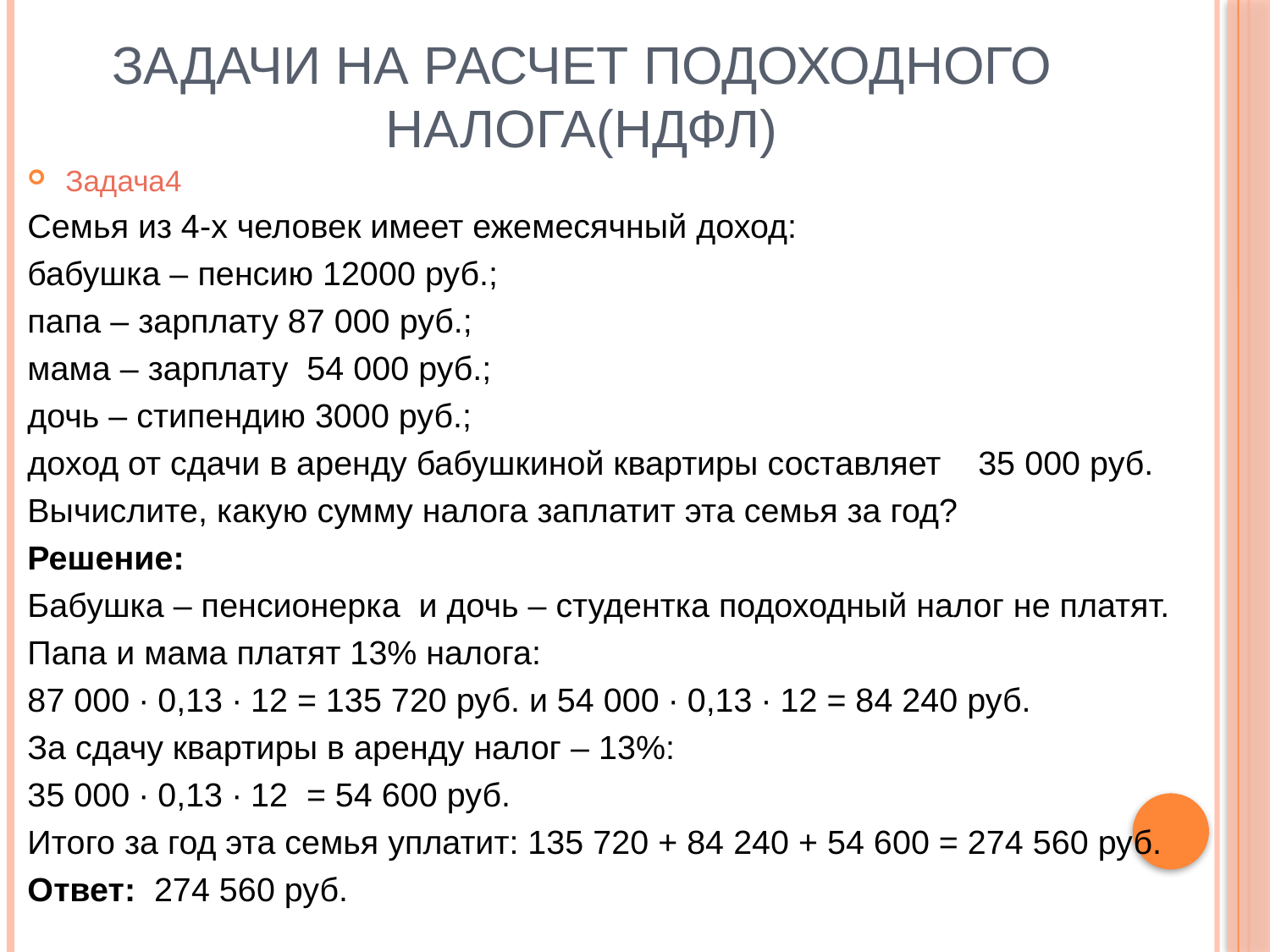

# Задачи на расчет подоходного налога(НДФЛ)
Задача4
Семья из 4-х человек имеет ежемесячный доход:
бабушка – пенсию 12000 руб.;
папа – зарплату 87 000 руб.;
мама – зарплату  54 000 руб.;
дочь – стипендию 3000 руб.;
доход от сдачи в аренду бабушкиной квартиры составляет    35 000 руб.
Вычислите, какую сумму налога заплатит эта семья за год?
Решение:
Бабушка – пенсионерка  и дочь – студентка подоходный налог не платят.
Папа и мама платят 13% налога:
87 000 ∙ 0,13 ∙ 12 = 135 720 руб. и 54 000 ∙ 0,13 ∙ 12 = 84 240 руб.
За сдачу квартиры в аренду налог – 13%:
35 000 ∙ 0,13 ∙ 12  = 54 600 руб.
Итого за год эта семья уплатит: 135 720 + 84 240 + 54 600 = 274 560 руб.
Ответ:  274 560 руб.